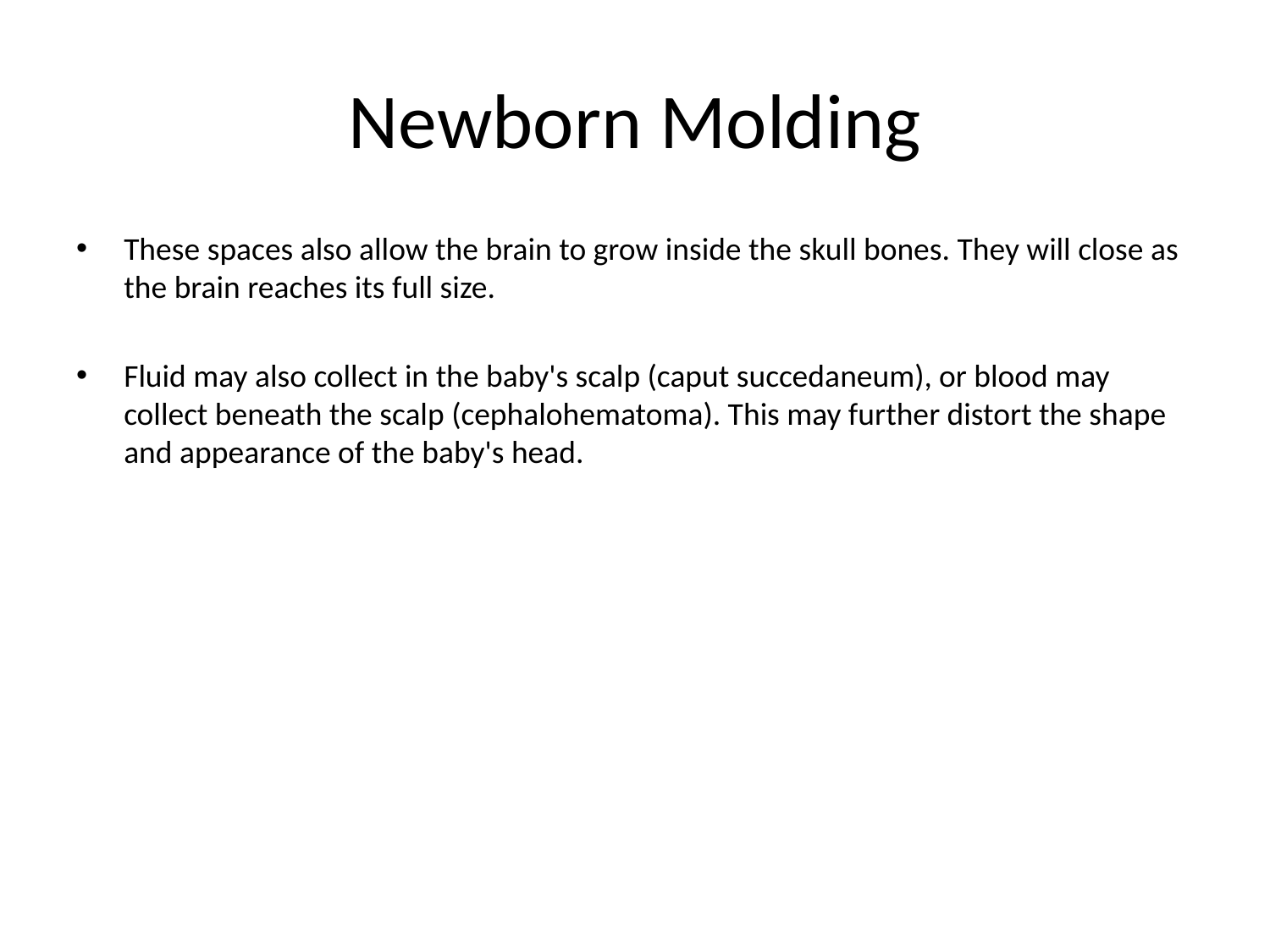

# Newborn Molding
These spaces also allow the brain to grow inside the skull bones. They will close as the brain reaches its full size.

Fluid may also collect in the baby's scalp (caput succedaneum), or blood may collect beneath the scalp (cephalohematoma). This may further distort the shape and appearance of the baby's head.